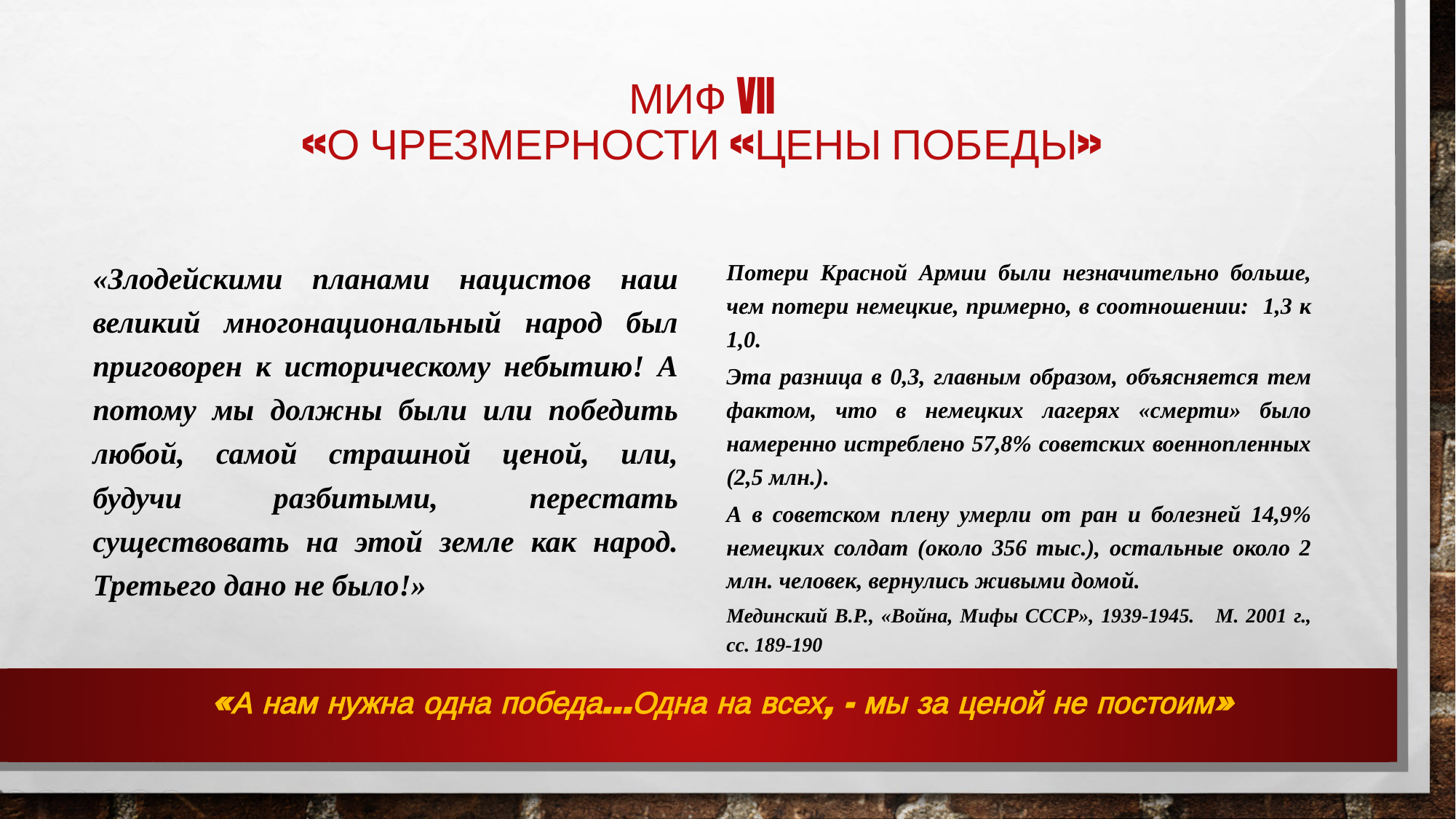

# МИФ VII «О ЧРЕЗМЕРНОСТИ «ЦЕНЫ ПОБЕДЫ»
«Злодейскими планами нацистов наш великий многонациональный народ был приговорен к историческому небытию! А потому мы должны были или победить любой, самой страшной ценой, или, будучи разбитыми, перестать существовать на этой земле как народ. Третьего дано не было!»

Потери Красной Армии были незначительно больше, чем потери немецкие, примерно, в соотношении:  1,3 к 1,0.
Эта разница в 0,3, главным образом, объясняется тем фактом, что в немецких лагерях «смерти» было намеренно истреблено 57,8% советских военнопленных (2,5 млн.).
А в советском плену умерли от ран и болезней 14,9% немецких солдат (около 356 тыс.), остальные около 2 млн. человек, вернулись живыми домой.
Мединский В.Р., «Война, Мифы СССР», 1939-1945.   М. 2001 г., сс. 189-190

«А нам нужна одна победа…Одна на всех, - мы за ценой не постоим»